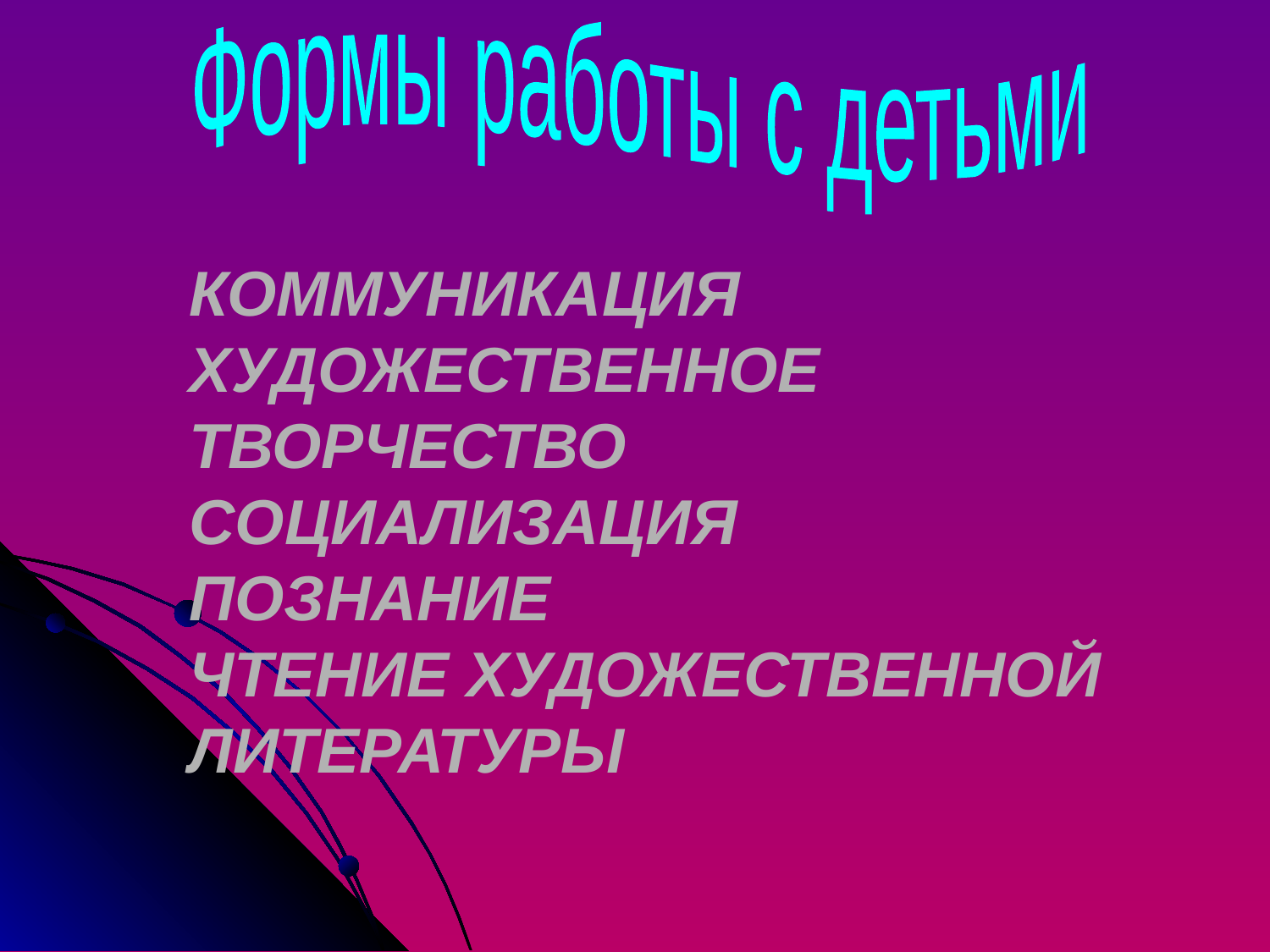

Формы работы с детьми
# Коммуникация Художественное творчество Социализация Познание Чтение художественной литературы